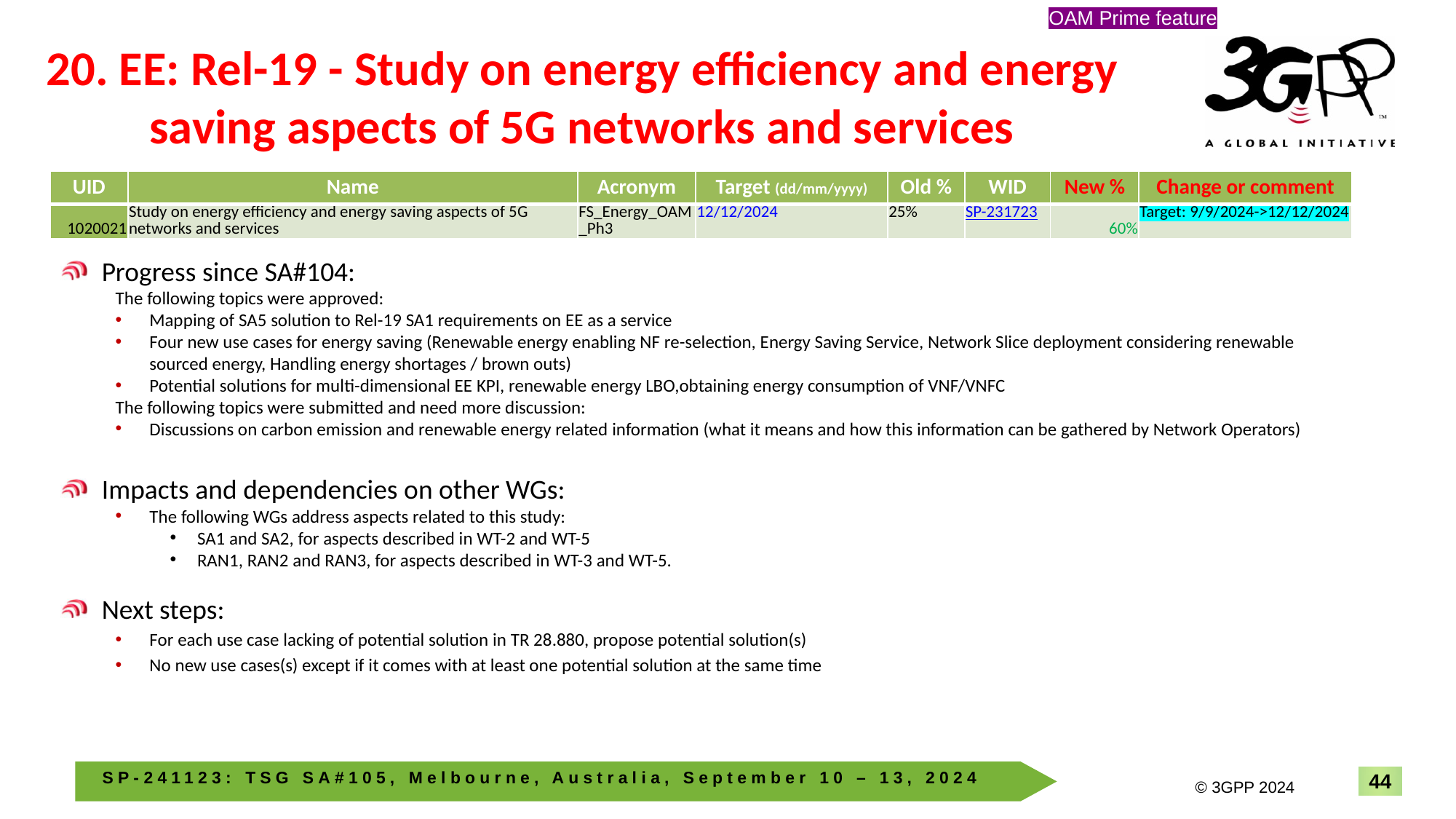

OAM Prime feature
# 20. EE: Rel-19 - Study on energy efficiency and energy saving aspects of 5G networks and services
| UID | Name | Acronym | Target (dd/mm/yyyy) | Old % | WID | New % | Change or comment |
| --- | --- | --- | --- | --- | --- | --- | --- |
| 1020021 | Study on energy efficiency and energy saving aspects of 5G networks and services | FS\_Energy\_OAM\_Ph3 | 12/12/2024 | 25% | SP-231723 | 60% | Target: 9/9/2024->12/12/2024 |
Progress since SA#104:
The following topics were approved:
Mapping of SA5 solution to Rel-19 SA1 requirements on EE as a service
Four new use cases for energy saving (Renewable energy enabling NF re-selection, Energy Saving Service, Network Slice deployment considering renewable sourced energy, Handling energy shortages / brown outs)
Potential solutions for multi-dimensional EE KPI, renewable energy LBO,obtaining energy consumption of VNF/VNFC
The following topics were submitted and need more discussion:
Discussions on carbon emission and renewable energy related information (what it means and how this information can be gathered by Network Operators)

Impacts and dependencies on other WGs:
The following WGs address aspects related to this study:
SA1 and SA2, for aspects described in WT-2 and WT-5
RAN1, RAN2 and RAN3, for aspects described in WT-3 and WT-5.

Next steps:
For each use case lacking of potential solution in TR 28.880, propose potential solution(s)
No new use cases(s) except if it comes with at least one potential solution at the same time